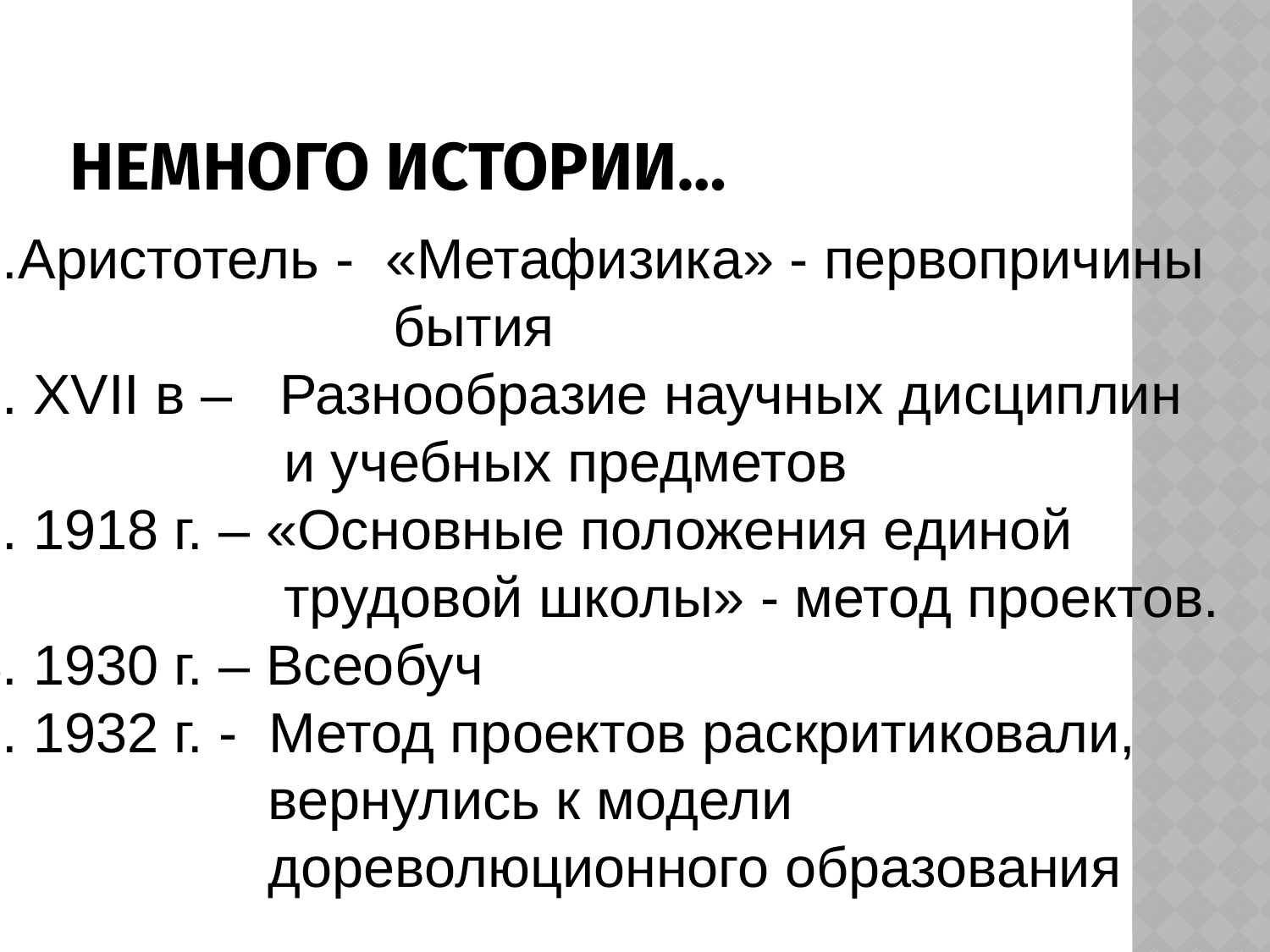

# Немного истории…
Аристотель -  «Метафизика» - первопричины
                           бытия
2. XVII в –   Разнообразие научных дисциплин
                    и учебных предметов
3. 1918 г. – «Основные положения единой
                    трудовой школы» - метод проектов.
4. 1930 г. – Всеобуч
5. 1932 г. -  Метод проектов раскритиковали,
                   вернулись к модели
                   дореволюционного образования